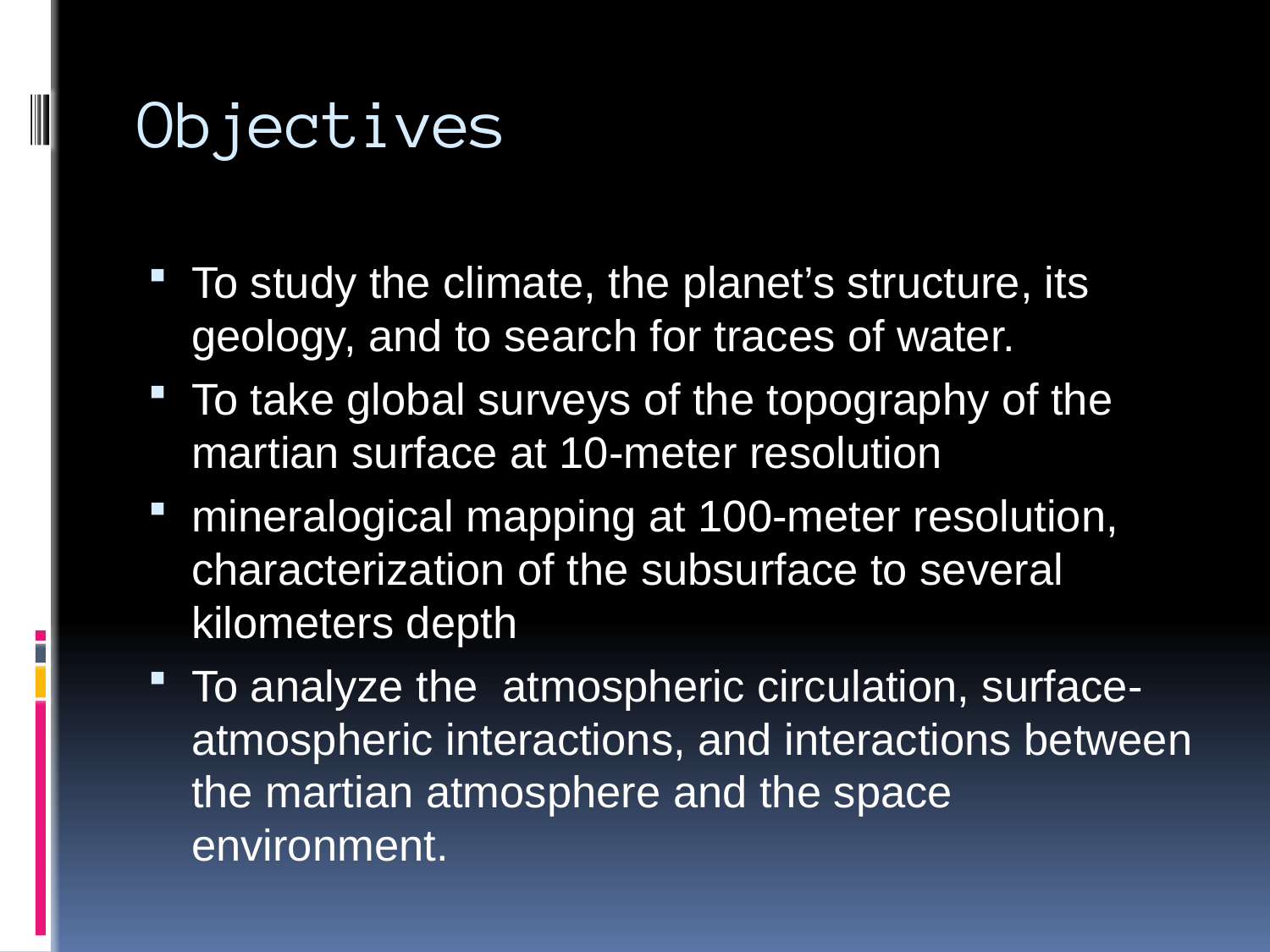

# Objectives
To study the climate, the planet’s structure, its geology, and to search for traces of water.
To take global surveys of the topography of the martian surface at 10-meter resolution
mineralogical mapping at 100-meter resolution, characterization of the subsurface to several kilometers depth
To analyze the  atmospheric circulation, surface-atmospheric interactions, and interactions between the martian atmosphere and the space environment.